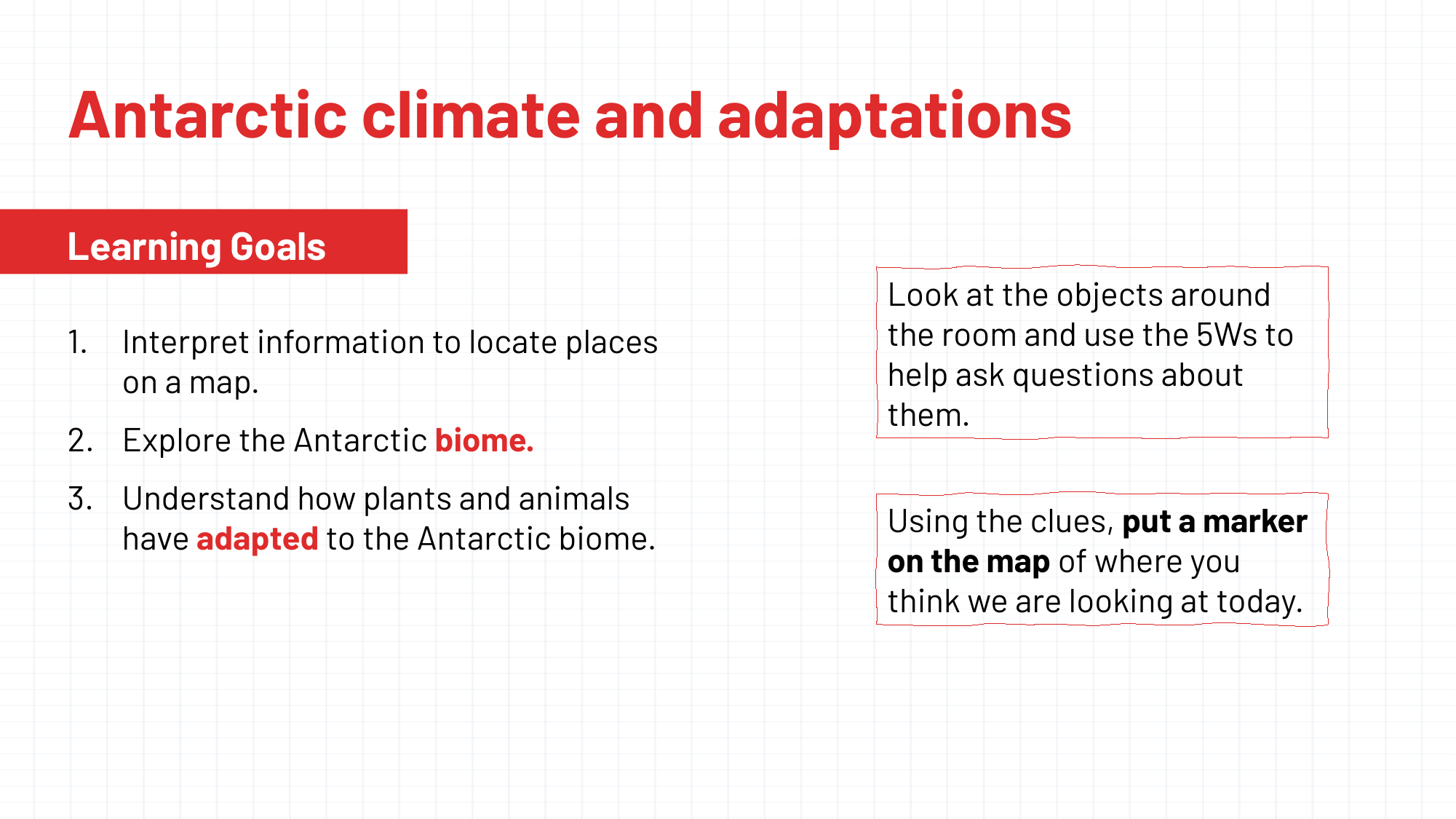

# Antarctic climate and adaptations

Learning Goals
Look at the objects around the room and use the 5Ws to help ask questions about them.
Interpret information to locate places on a map.
Explore the Antarctic biome.
Understand how plants and animals have adapted to the Antarctic biome.
Using the clues, put a marker on the map of where you think we are looking at today.